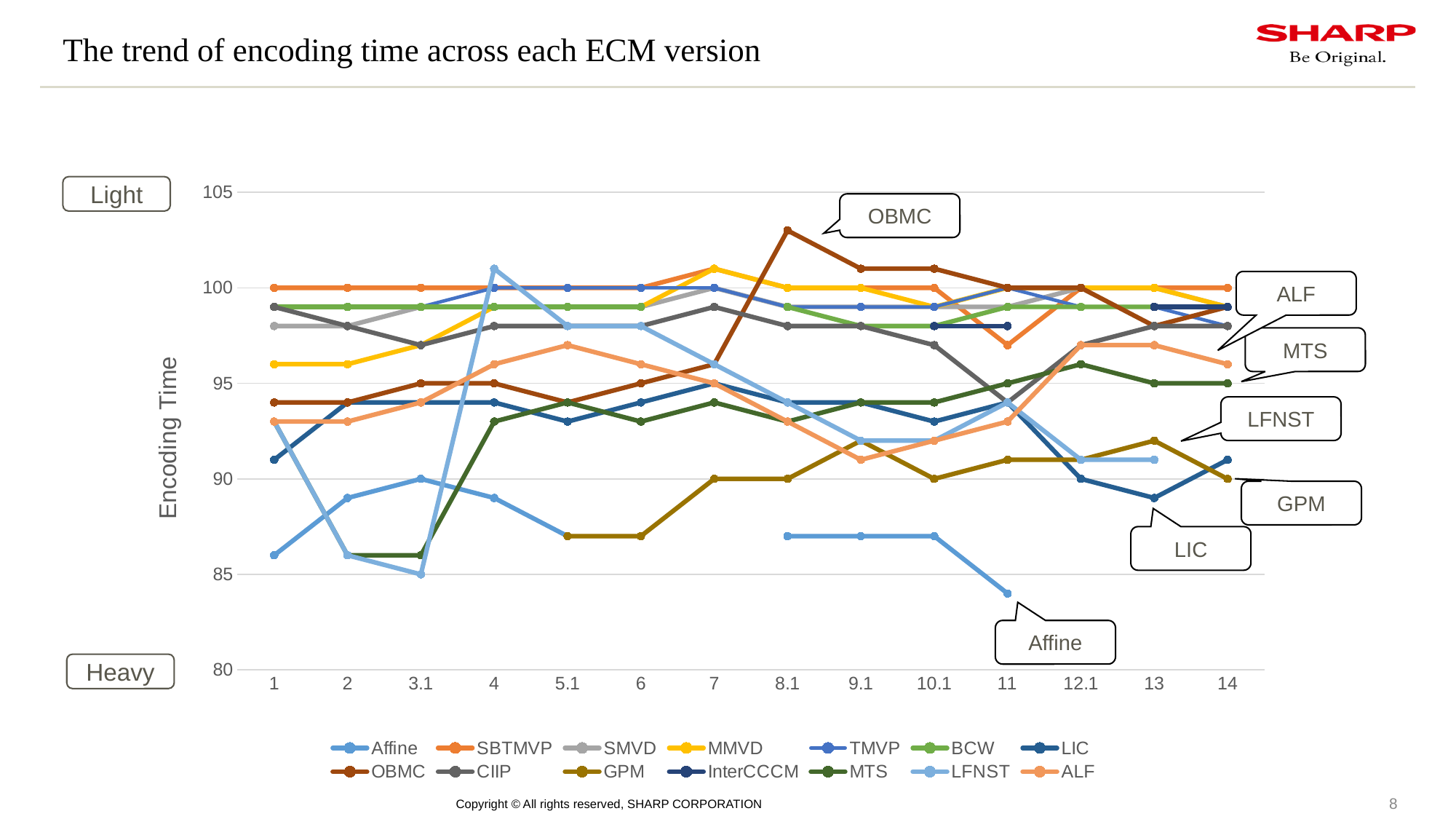

# The trend of encoding time across each ECM version
Light

### Chart

| Category | Affine | SBTMVP | SMVD | MMVD | TMVP | BCW | LIC | OBMC | CIIP | GPM | InterCCCM | MTS | LFNST | ALF |
|---|---|---|---|---|---|---|---|---|---|---|---|---|---|---|
| 1 | 86.0 | 100.0 | 98.0 | 96.0 | 99.0 | 99.0 | 91.0 | 94.0 | 99.0 | None | None | 93.0 | 93.0 | 93.0 |
| 2 | 89.0 | 100.0 | 98.0 | 96.0 | 99.0 | 99.0 | 94.0 | 94.0 | 98.0 | None | None | 86.0 | 86.0 | 93.0 |
| 3.1 | 90.0 | 100.0 | 99.0 | 97.0 | 99.0 | 99.0 | 94.0 | 95.0 | 97.0 | None | None | 86.0 | 85.0 | 94.0 |
| 4 | 89.0 | 100.0 | 99.0 | 99.0 | 100.0 | 99.0 | 94.0 | 95.0 | 98.0 | None | None | 93.0 | 101.0 | 96.0 |
| 5.0999999999999996 | 87.0 | 100.0 | 99.0 | 99.0 | 100.0 | 99.0 | 93.0 | 94.0 | 98.0 | 87.0 | None | 94.0 | 98.0 | 97.0 |
| 6 | None | 100.0 | 99.0 | 99.0 | 100.0 | 99.0 | 94.0 | 95.0 | 98.0 | 87.0 | None | 93.0 | 98.0 | 96.0 |
| 7 | None | 101.0 | 100.0 | 101.0 | 100.0 | None | 95.0 | 96.0 | 99.0 | 90.0 | None | 94.0 | 96.0 | 95.0 |
| 8.1 | 87.0 | 100.0 | 99.0 | 100.0 | 99.0 | 99.0 | 94.0 | 103.0 | 98.0 | 90.0 | None | 93.0 | 94.0 | 93.0 |
| 9.1 | 87.0 | 100.0 | 99.0 | 100.0 | 99.0 | 98.0 | 94.0 | 101.0 | 98.0 | 92.0 | None | 94.0 | 92.0 | 91.0 |
| 10.1 | 87.0 | 100.0 | 99.0 | 99.0 | 99.0 | 98.0 | 93.0 | 101.0 | 97.0 | 90.0 | 98.0 | 94.0 | 92.0 | 92.0 |
| 11 | 84.0 | 97.0 | 99.0 | 100.0 | 100.0 | 99.0 | 94.0 | 100.0 | 94.0 | 91.0 | 98.0 | 95.0 | 94.0 | 93.0 |
| 12.1 | None | 100.0 | 100.0 | 100.0 | 99.0 | 99.0 | 90.0 | 100.0 | 97.0 | 91.0 | None | 96.0 | 91.0 | 97.0 |
| 13 | None | 100.0 | 100.0 | 100.0 | 99.0 | 99.0 | 89.0 | 98.0 | 98.0 | 92.0 | 99.0 | 95.0 | 91.0 | 97.0 |
| 14 | None | 100.0 | 99.0 | 99.0 | 98.0 | 99.0 | 91.0 | 99.0 | 98.0 | 90.0 | 99.0 | 95.0 | None | 96.0 |
OBMC
ALF
MTS
LFNST
GPM
LIC
Affine
Heavy
8
Copyright © All rights reserved, SHARP CORPORATION